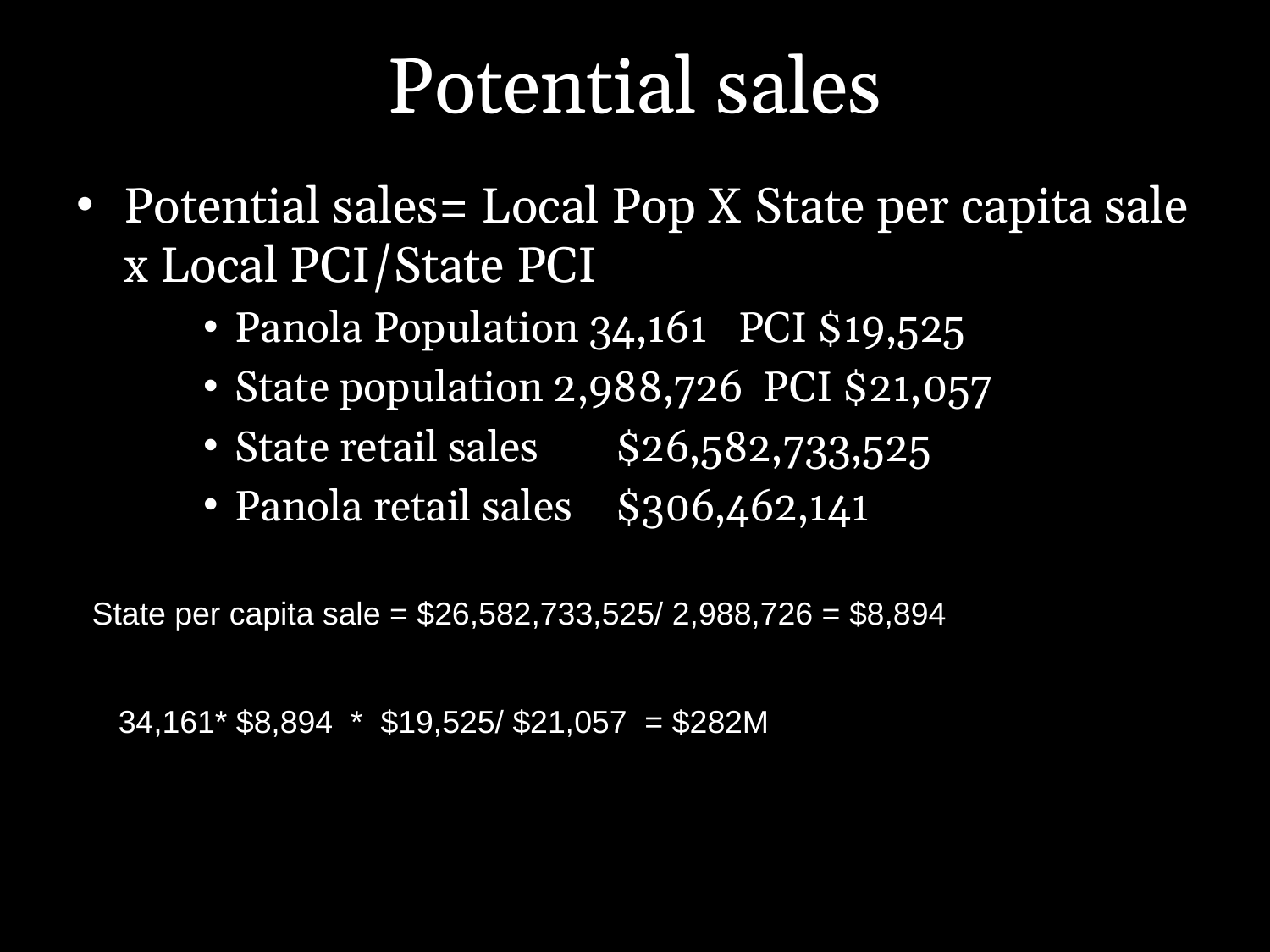

# Potential sales
Potential sales= Local Pop X State per capita sale x Local PCI/State PCI
Panola Population 34,161   PCI $19,525
State population 2,988,726  PCI $21,057
State retail sales 	$26,582,733,525
Panola retail sales 	$306,462,141
State per capita sale = $26,582,733,525/ 2,988,726 = $8,894

34,161* $8,894  *  $19,525/ $21,057  = $282M